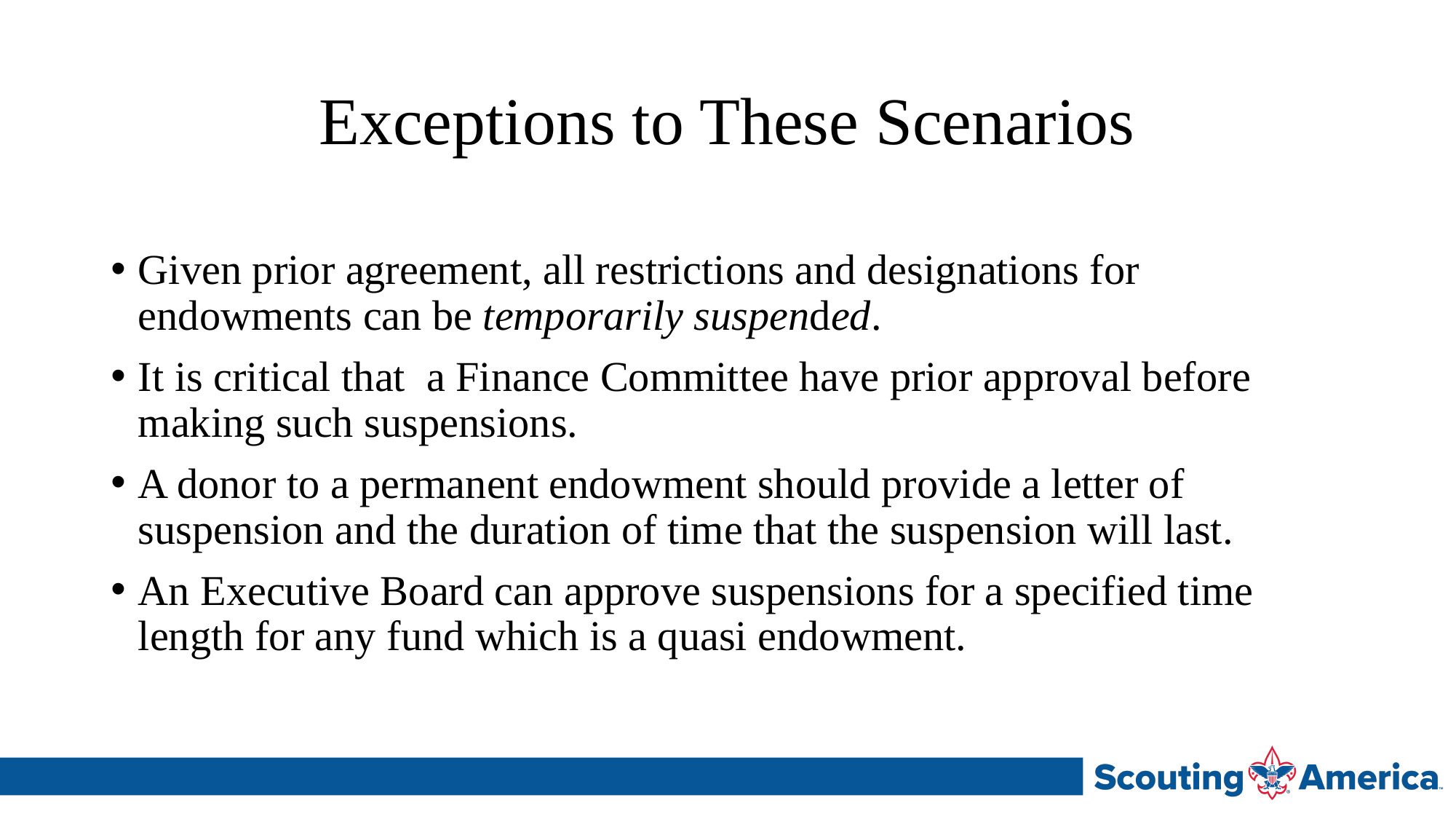

# Exceptions to These Scenarios
Given prior agreement, all restrictions and designations for endowments can be temporarily suspended.
It is critical that  a Finance Committee have prior approval before making such suspensions.
A donor to a permanent endowment should provide a letter of suspension and the duration of time that the suspension will last.
An Executive Board can approve suspensions for a specified time length for any fund which is a quasi endowment.